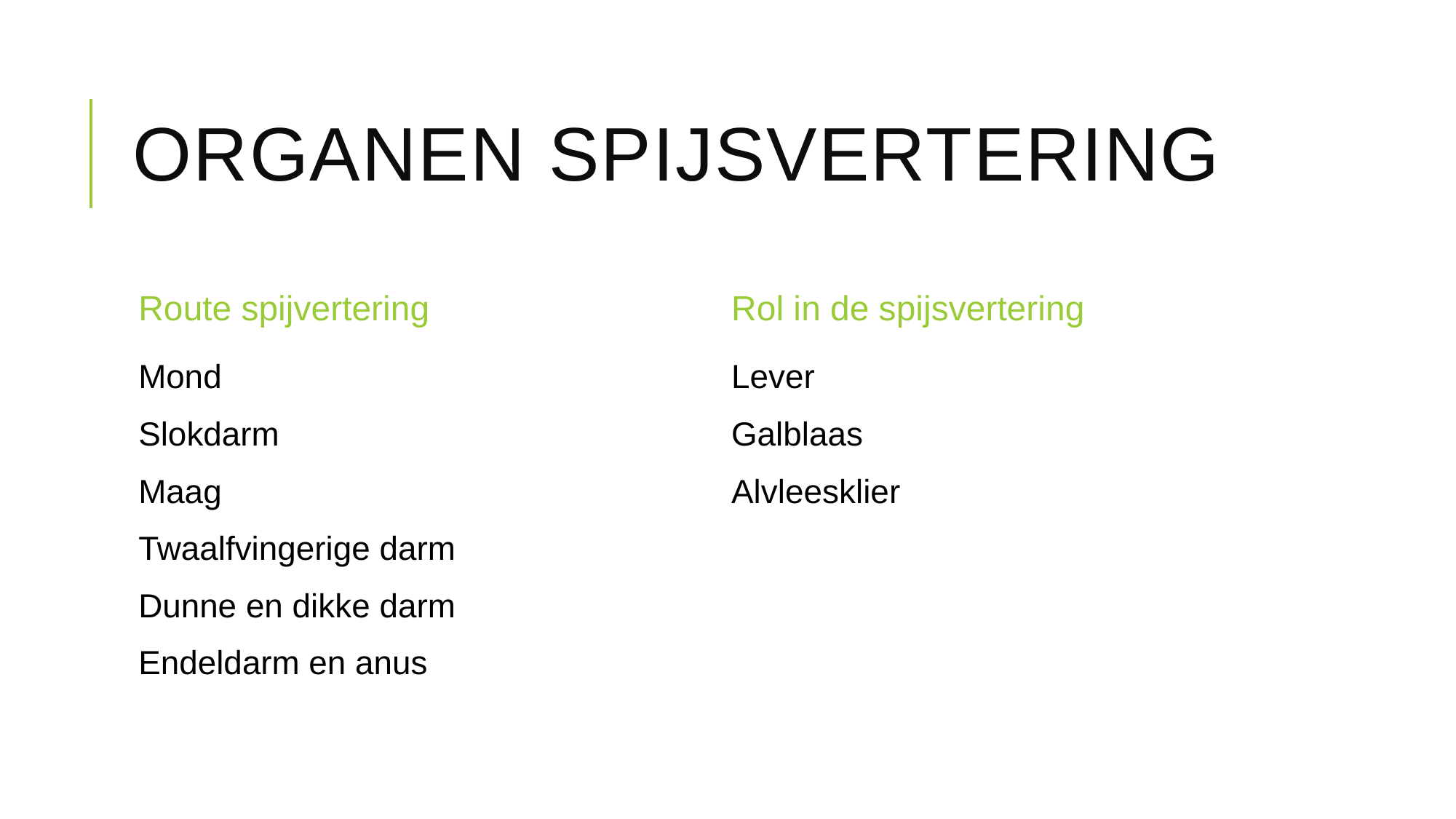

# Organen spijsvertering
Route spijvertering
Rol in de spijsvertering
Mond
Slokdarm
Maag
Twaalfvingerige darm
Dunne en dikke darm
Endeldarm en anus
Lever
Galblaas
Alvleesklier